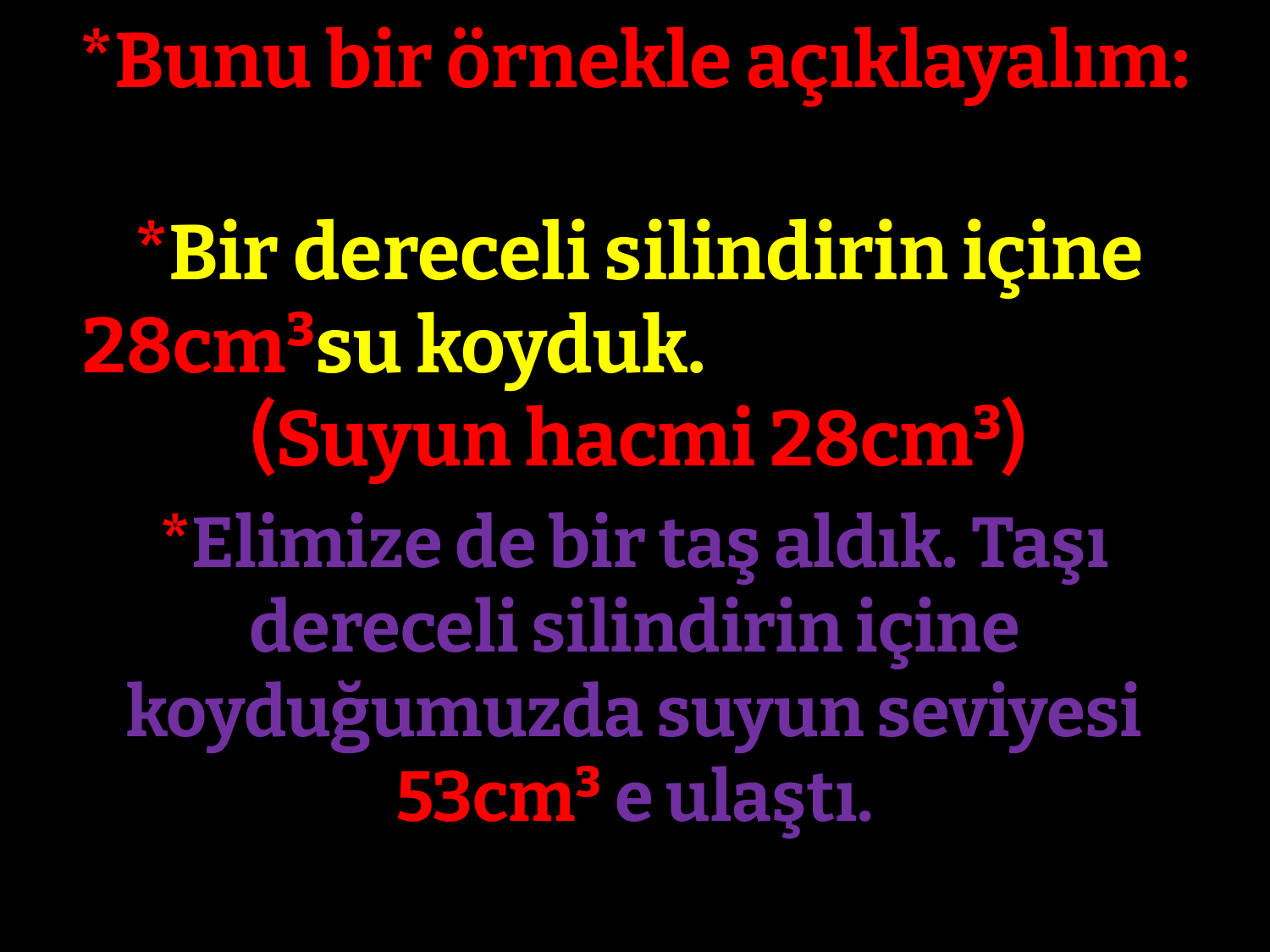

*Bunu bir örnekle açıklayalım:
*Bir dereceli silindirin içine 28cm³su koyduk.                                    (Suyun hacmi 28cm³)
#
*Elimize de bir taş aldık. Taşı dereceli silindirin içine koyduğumuzda suyun seviyesi 53cm³ e ulaştı.